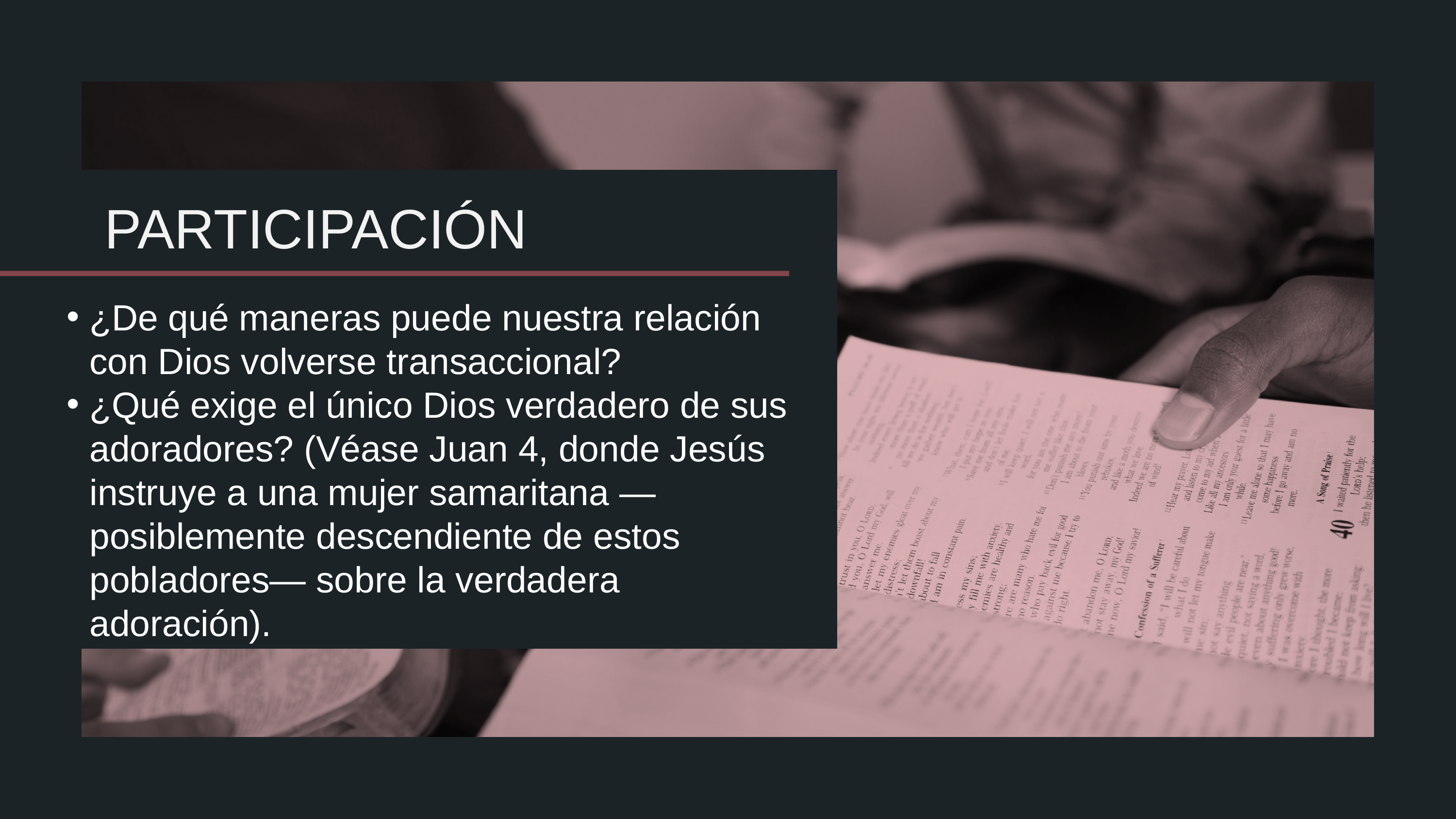

¿De qué maneras puede nuestra relación con Dios volverse transaccional?
¿Qué exige el único Dios verdadero de sus adoradores? (Véase Juan 4, donde Jesús instruye a una mujer samaritana —posiblemente descendiente de estos pobladores— sobre la verdadera adoración).